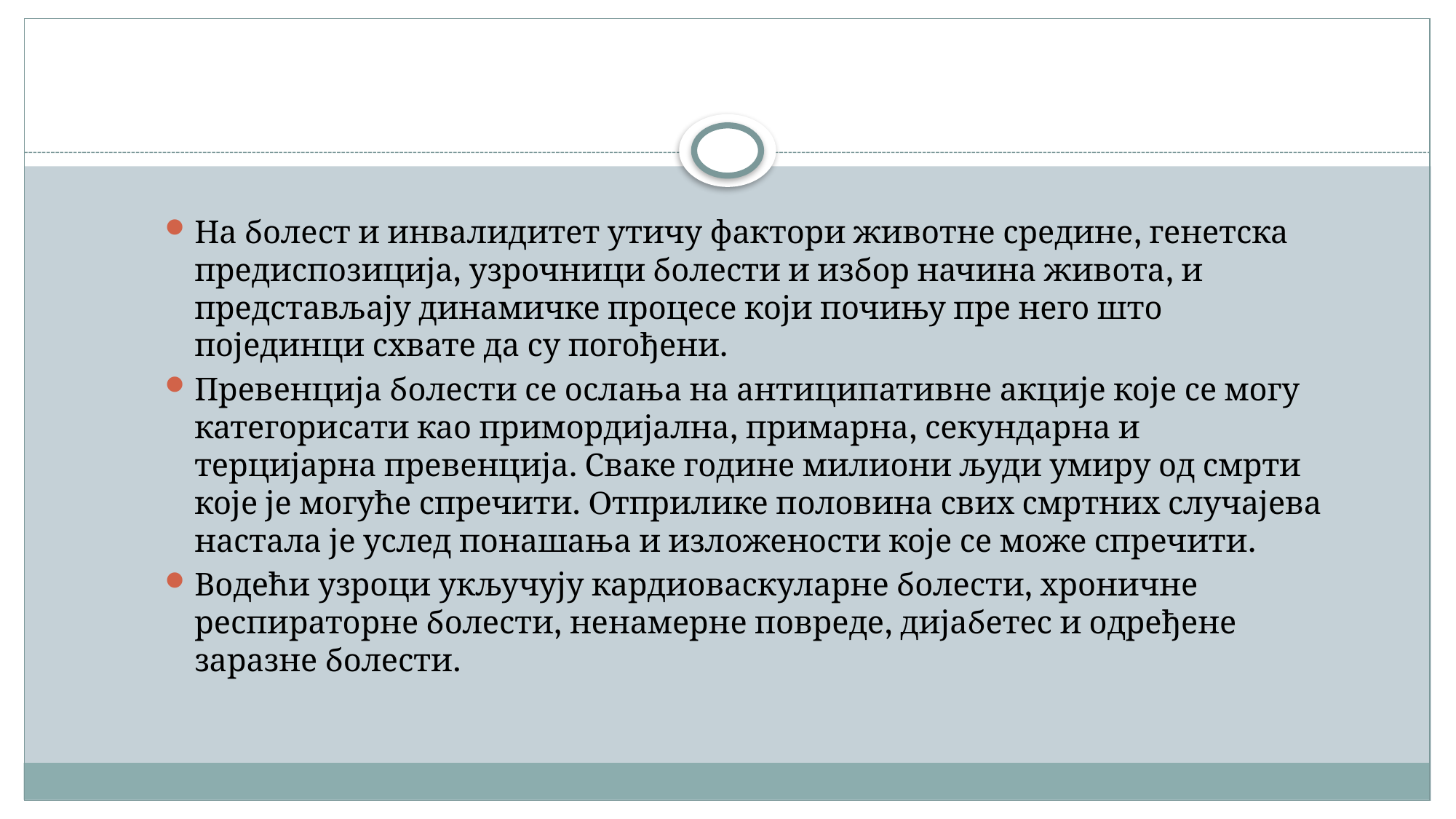

На болест и инвалидитет утичу фактори животне средине, генетска предиспозиција, узрочници болести и избор начина живота, и представљају динамичке процесе који почињу пре него што појединци схвате да су погођени.
Превенција болести се ослања на антиципативне акције које се могу категорисати као примордијална, примарна, секундарна и терцијарна превенција. Сваке године милиони људи умиру од смрти које је могуће спречити. Oтприлике половина свих смртних случајева настала је услед понашања и изложености које се може спречити.
Водећи узроци укључују кардиоваскуларне болести, хроничне респираторне болести, ненамерне повреде, дијабетес и одређене заразне болести.